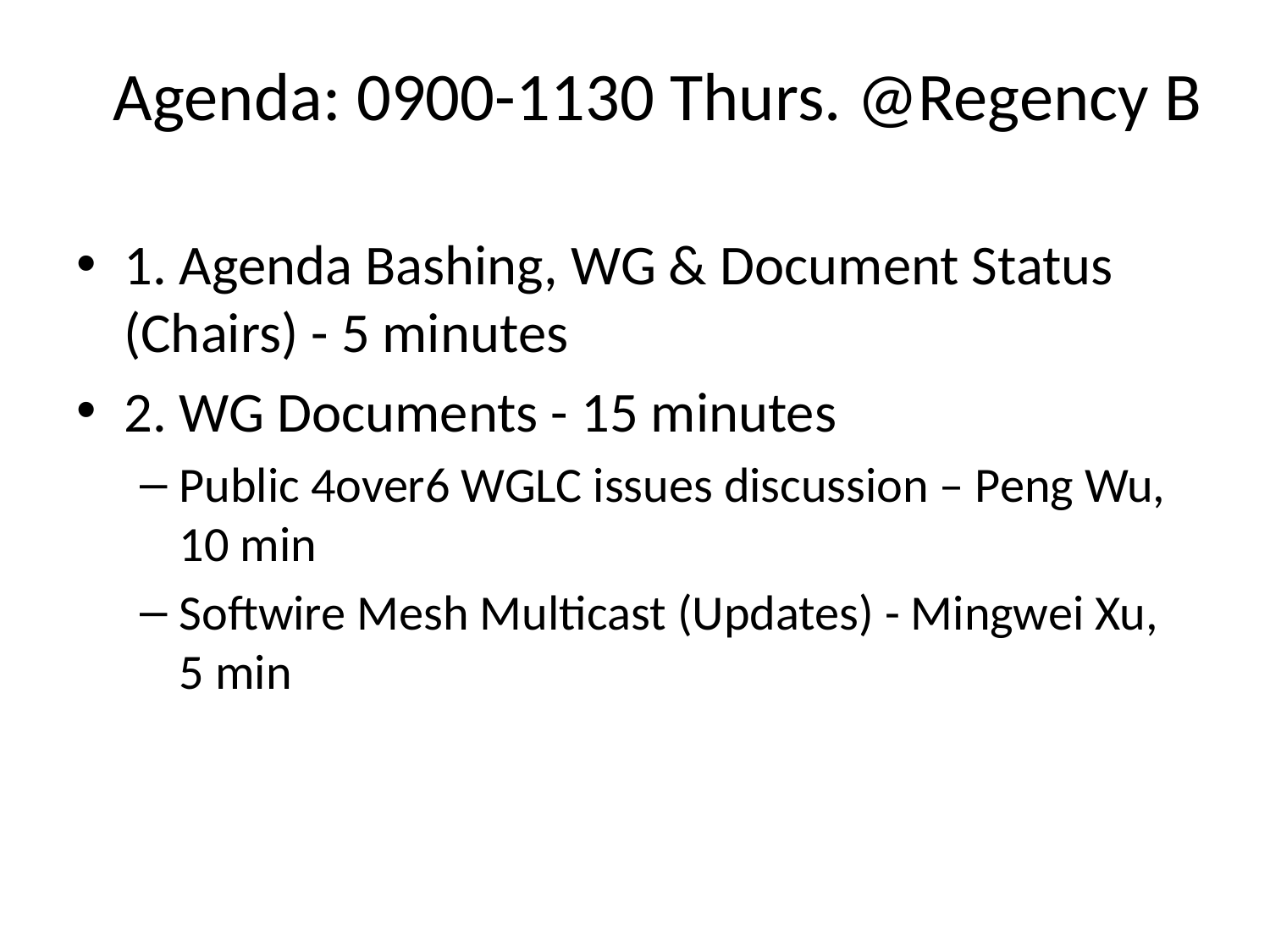

# Agenda: 0900-1130 Thurs. @Regency B
1. Agenda Bashing, WG & Document Status (Chairs) - 5 minutes
2. WG Documents - 15 minutes
Public 4over6 WGLC issues discussion – Peng Wu, 10 min
Softwire Mesh Multicast (Updates) - Mingwei Xu, 5 min